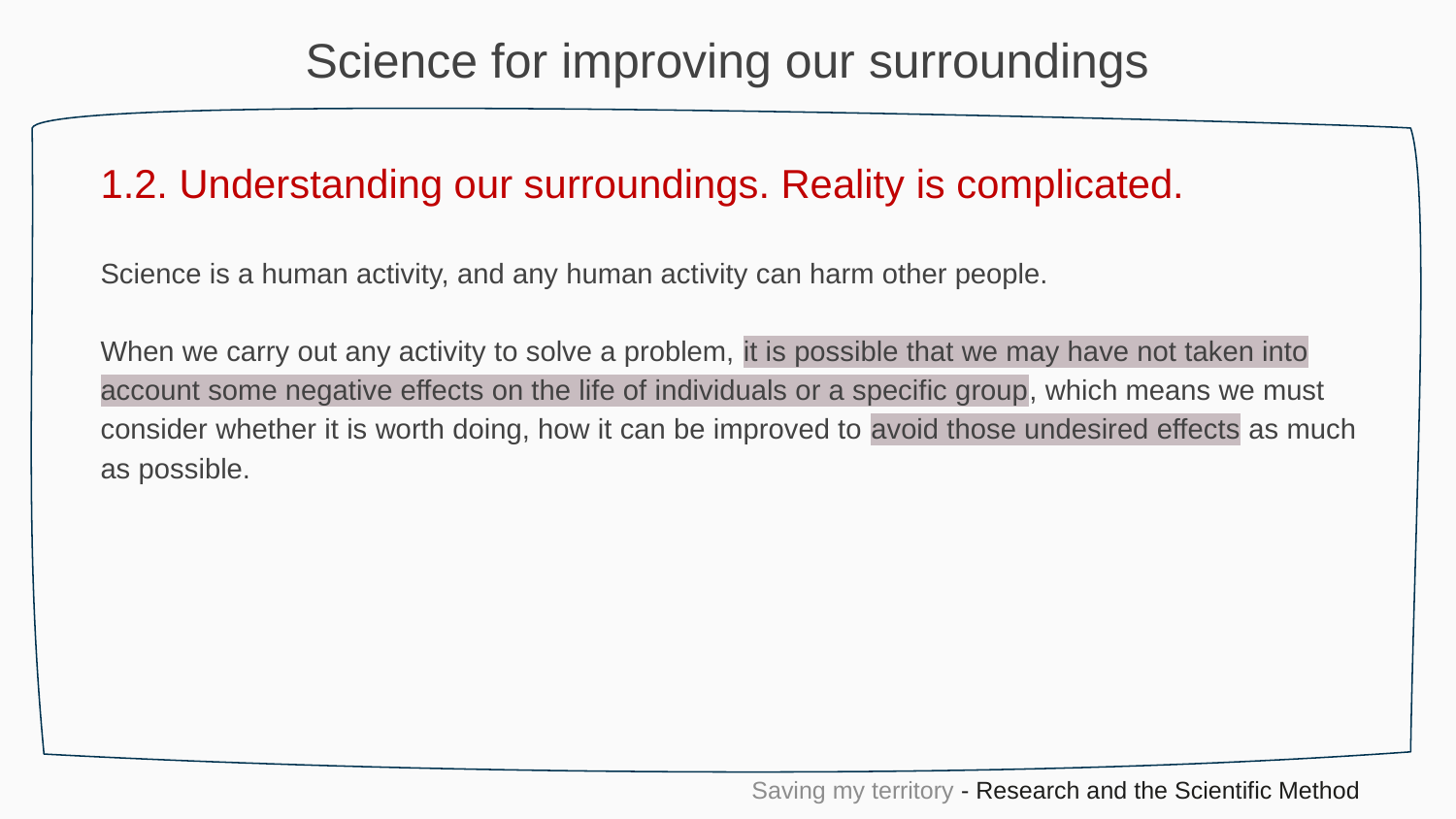

Science for improving our surroundings

1.2. Understanding our surroundings. Reality is complicated.
Science is a human activity, and any human activity can harm other people.

When we carry out any activity to solve a problem, it is possible that we may have not taken into account some negative effects on the life of individuals or a specific group, which means we must consider whether it is worth doing, how it can be improved to avoid those undesired effects as much as possible.

Saving my territory - Research and the Scientific Method